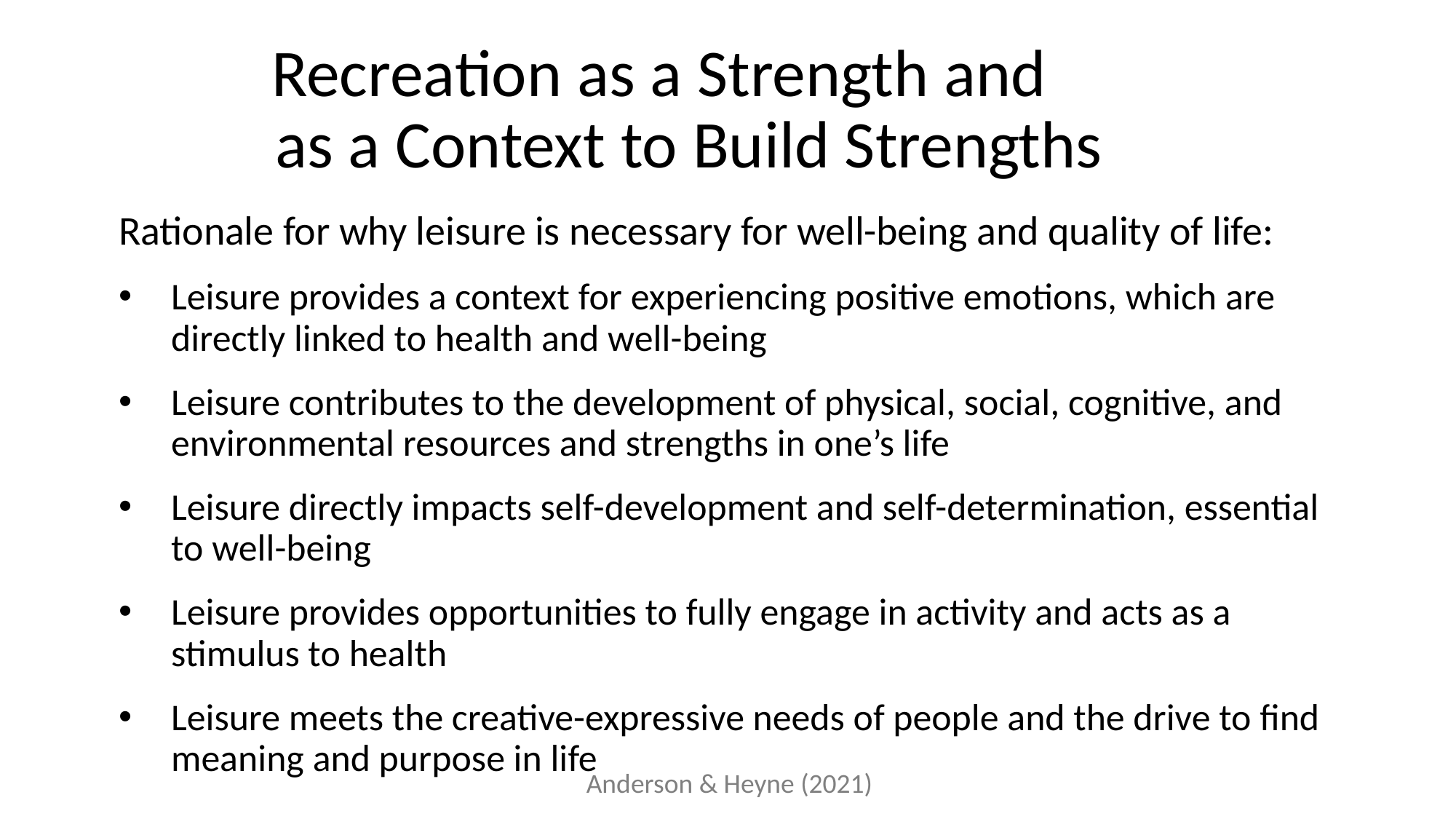

# Recreation as a Strength and     as a Context to Build Strengths
Rationale for why leisure is necessary for well-being and quality of life:
Leisure provides a context for experiencing positive emotions, which are directly linked to health and well-being
Leisure contributes to the development of physical, social, cognitive, and environmental resources and strengths in one’s life
Leisure directly impacts self-development and self-determination, essential to well-being
Leisure provides opportunities to fully engage in activity and acts as a stimulus to health
Leisure meets the creative-expressive needs of people and the drive to find meaning and purpose in life

Anderson & Heyne (2021)